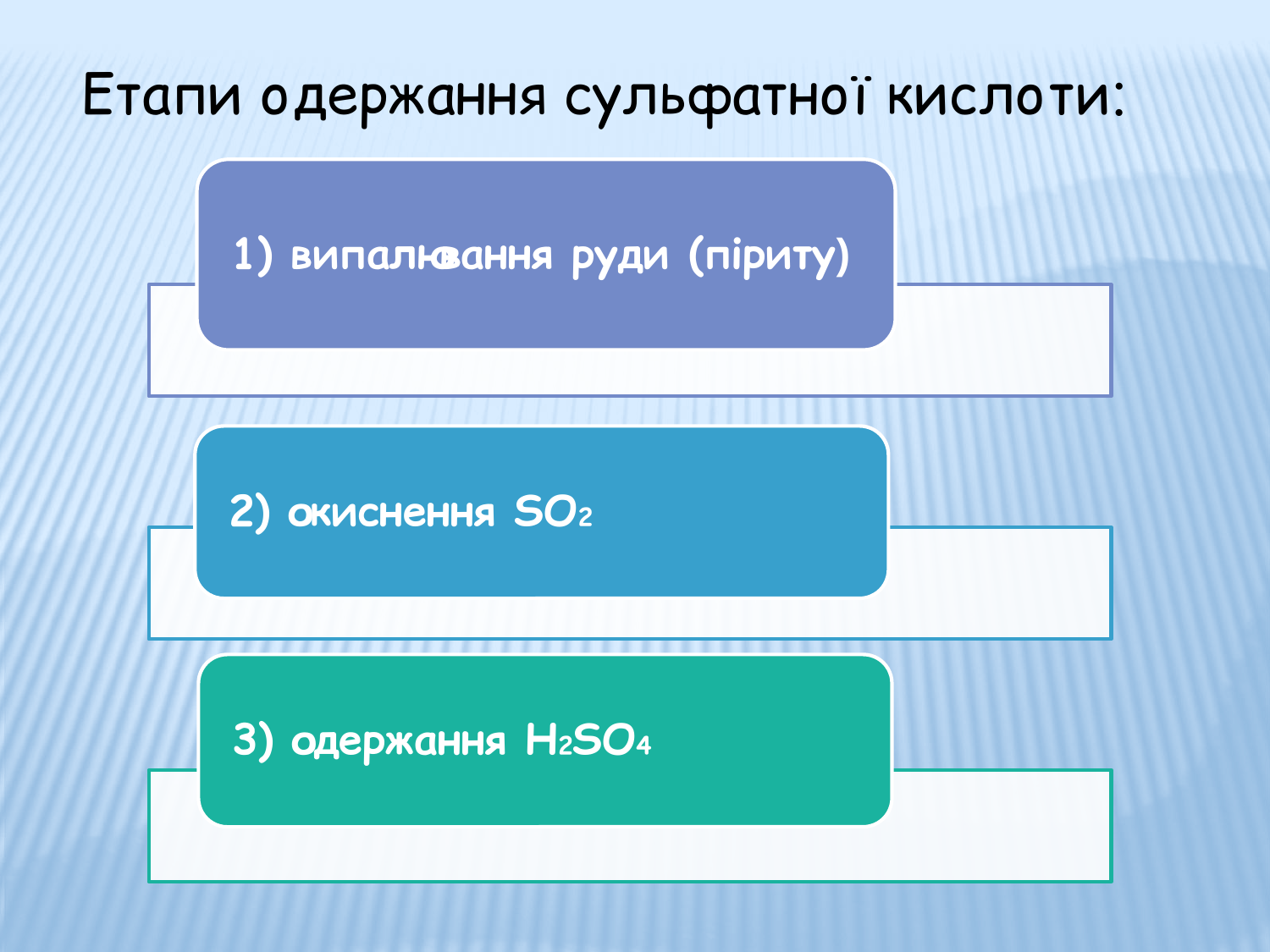

Етапи одержання сульфатної кислоти:
1) випалювання руди (піриту)
2) окиснення SO2
3) одержання H2SO4